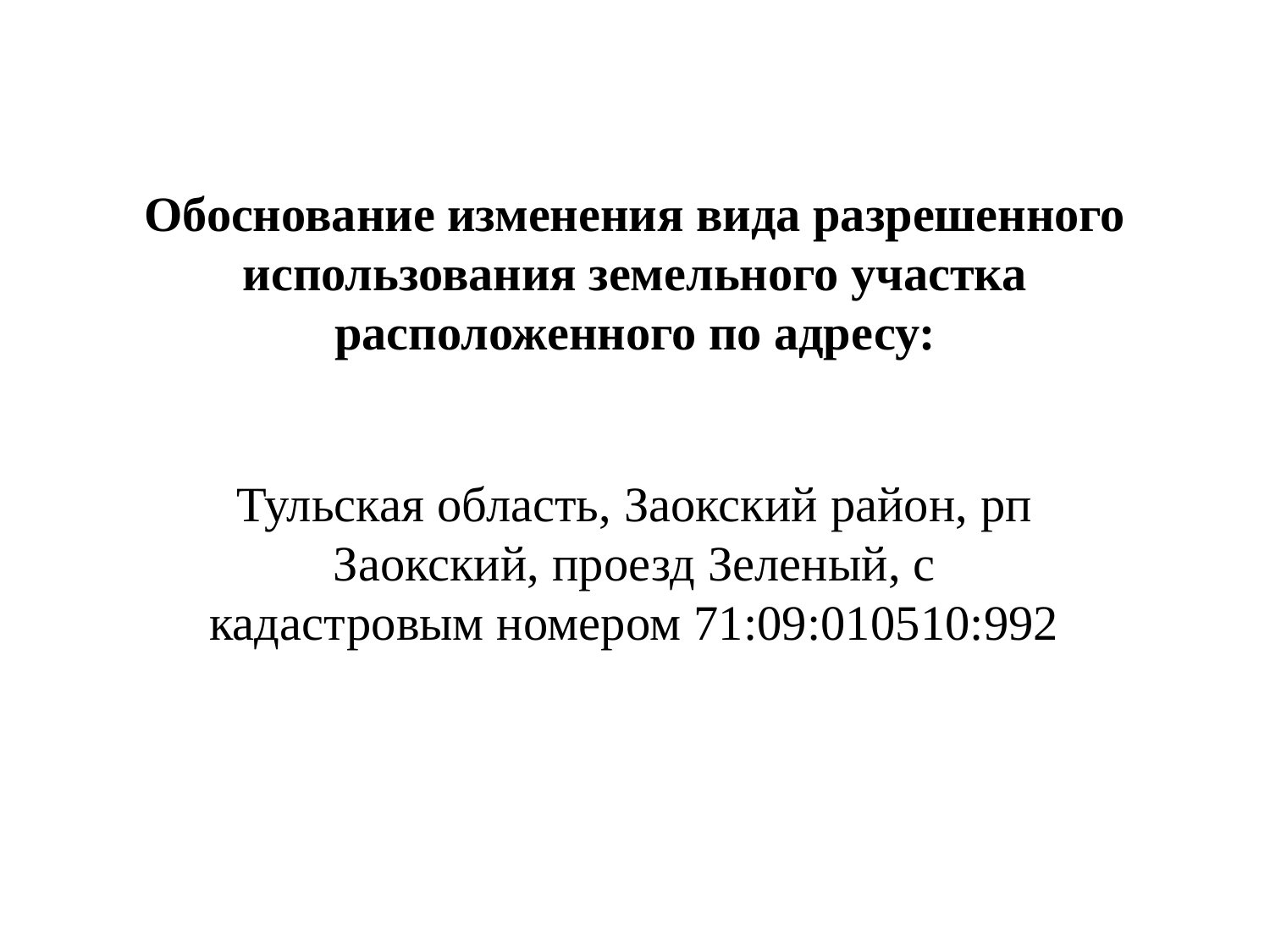

# Обоснование изменения вида разрешенного использования земельного участка расположенного по адресу:
Тульская область, Заокский район, рп Заокский, проезд Зеленый, с кадастровым номером 71:09:010510:992